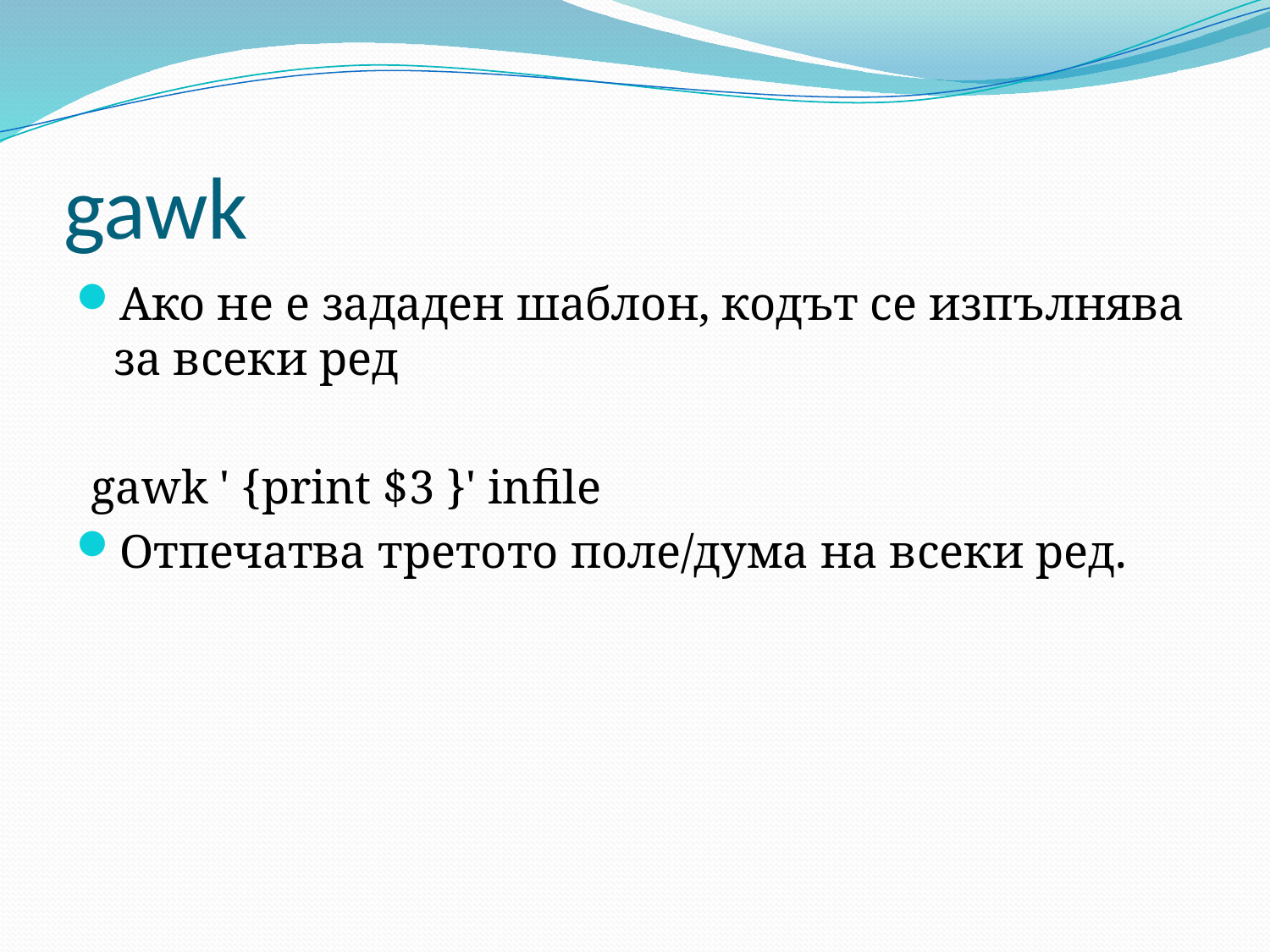

# gawk
Ако не е зададен шаблон, кодът се изпълнява за всеки ред

gawk ' {print $3 }' infile
Отпечатва третото поле/дума на всеки ред.